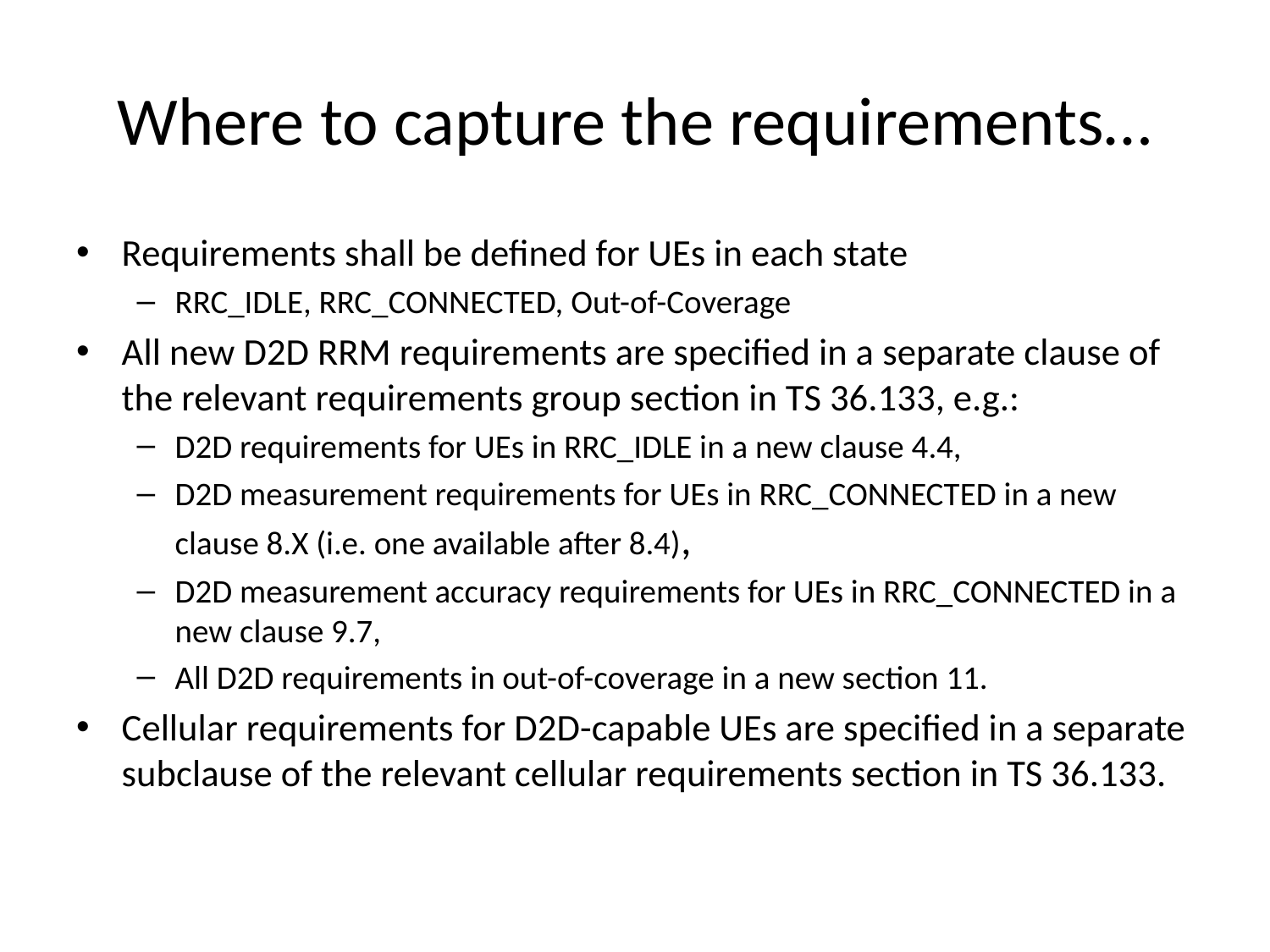

# Where to capture the requirements…
Requirements shall be defined for UEs in each state
RRC_IDLE, RRC_CONNECTED, Out-of-Coverage
All new D2D RRM requirements are specified in a separate clause of the relevant requirements group section in TS 36.133, e.g.:
D2D requirements for UEs in RRC_IDLE in a new clause 4.4,
D2D measurement requirements for UEs in RRC_CONNECTED in a new clause 8.X (i.e. one available after 8.4),
D2D measurement accuracy requirements for UEs in RRC_CONNECTED in a new clause 9.7,
All D2D requirements in out-of-coverage in a new section 11.
Cellular requirements for D2D-capable UEs are specified in a separate subclause of the relevant cellular requirements section in TS 36.133.